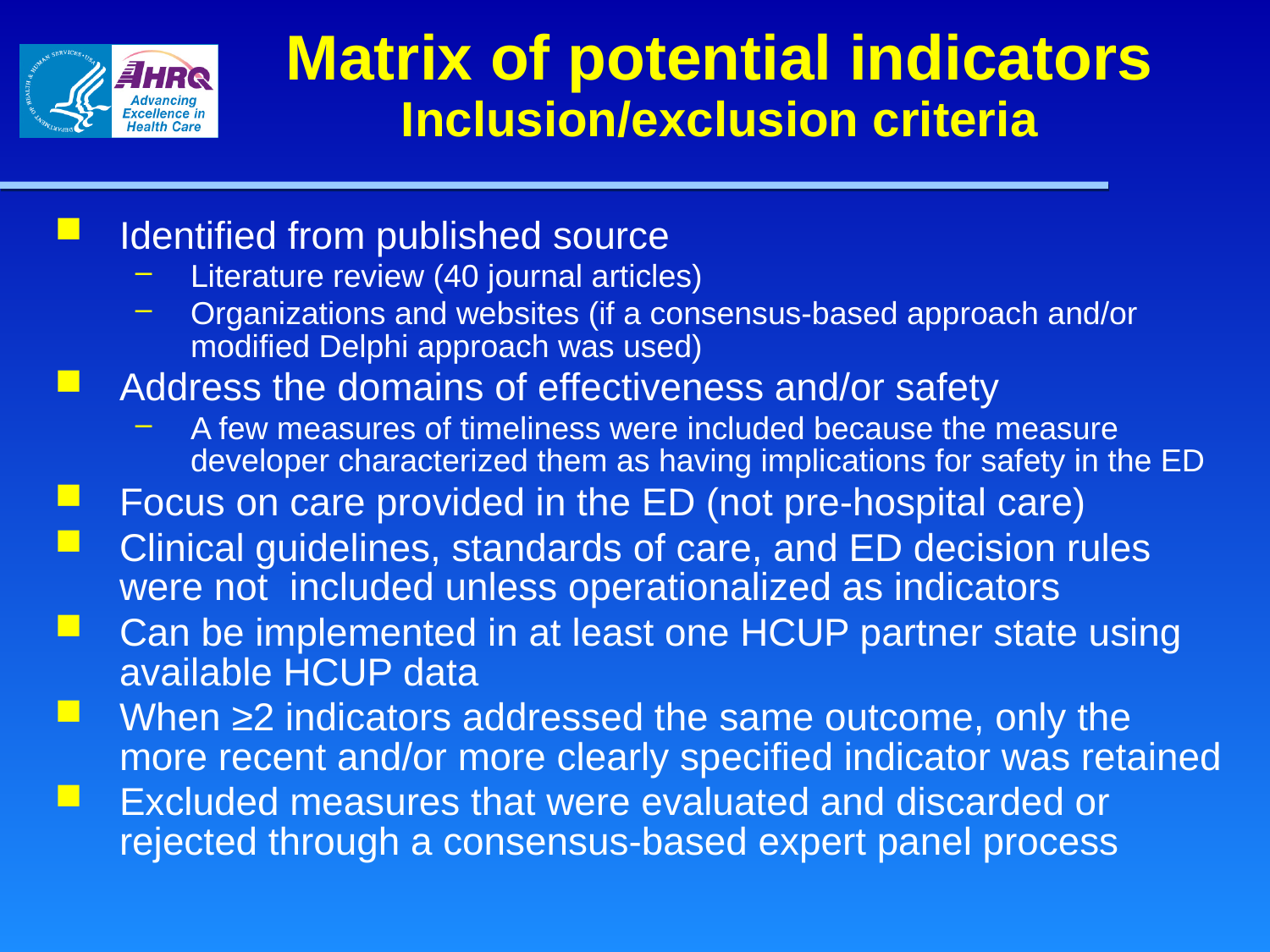

Matrix of potential indicators
Inclusion/exclusion criteria
Identified from published source
Literature review (40 journal articles)
Organizations and websites (if a consensus-based approach and/or modified Delphi approach was used)
Address the domains of effectiveness and/or safety
A few measures of timeliness were included because the measure developer characterized them as having implications for safety in the ED
Focus on care provided in the ED (not pre-hospital care)
Clinical guidelines, standards of care, and ED decision rules were not  included unless operationalized as indicators
Can be implemented in at least one HCUP partner state using available HCUP data
When ≥2 indicators addressed the same outcome, only the more recent and/or more clearly specified indicator was retained
Excluded measures that were evaluated and discarded or rejected through a consensus-based expert panel process